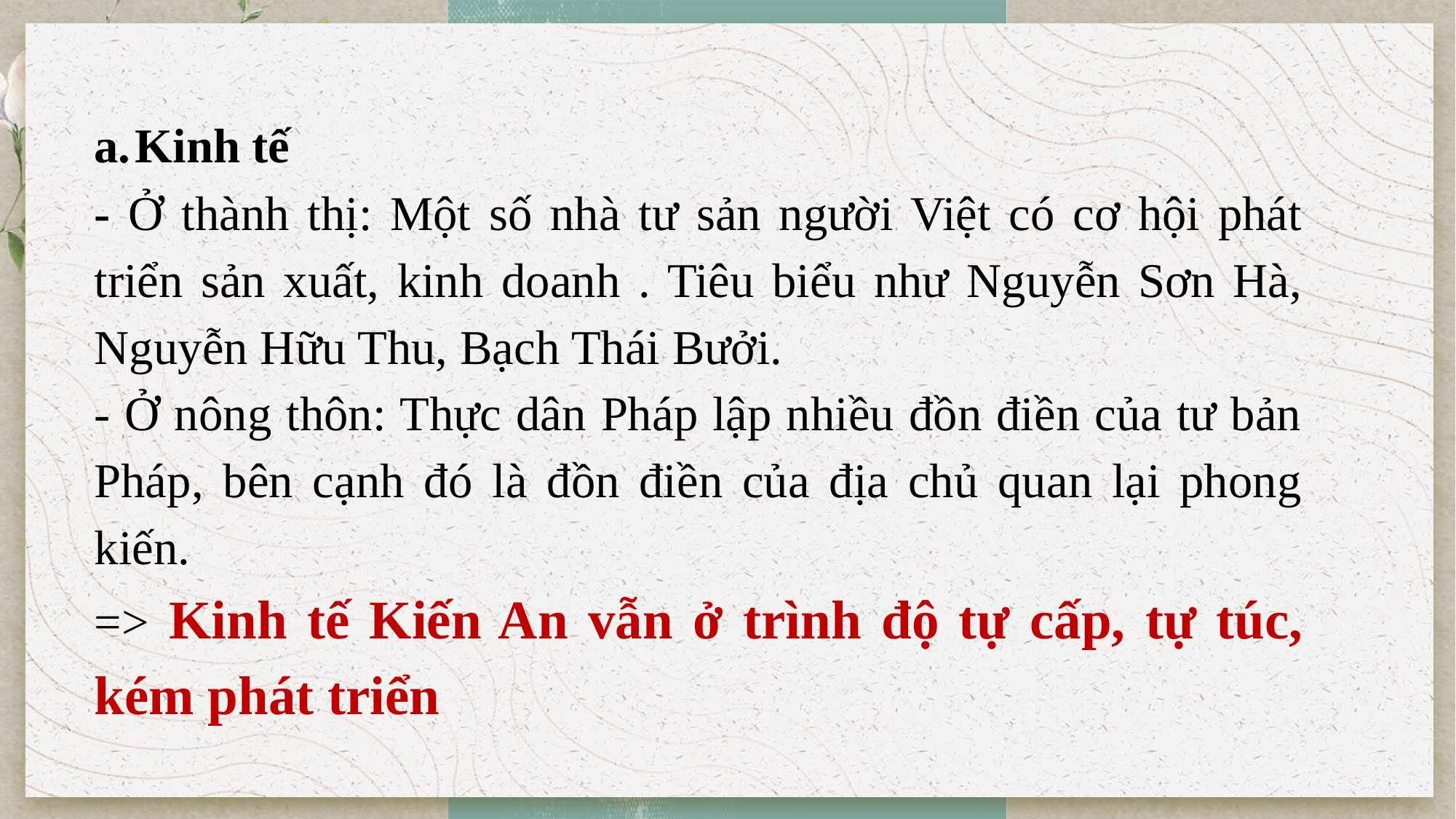

Kinh tế
- Ở thành thị: Một số nhà tư sản người Việt có cơ hội phát triển sản xuất, kinh doanh . Tiêu biểu như Nguyễn Sơn Hà, Nguyễn Hữu Thu, Bạch Thái Bưởi.
- Ở nông thôn: Thực dân Pháp lập nhiều đồn điền của tư bản Pháp, bên cạnh đó là đồn điền của địa chủ quan lại phong kiến.
=> Kinh tế Kiến An vẫn ở trình độ tự cấp, tự túc, kém phát triển